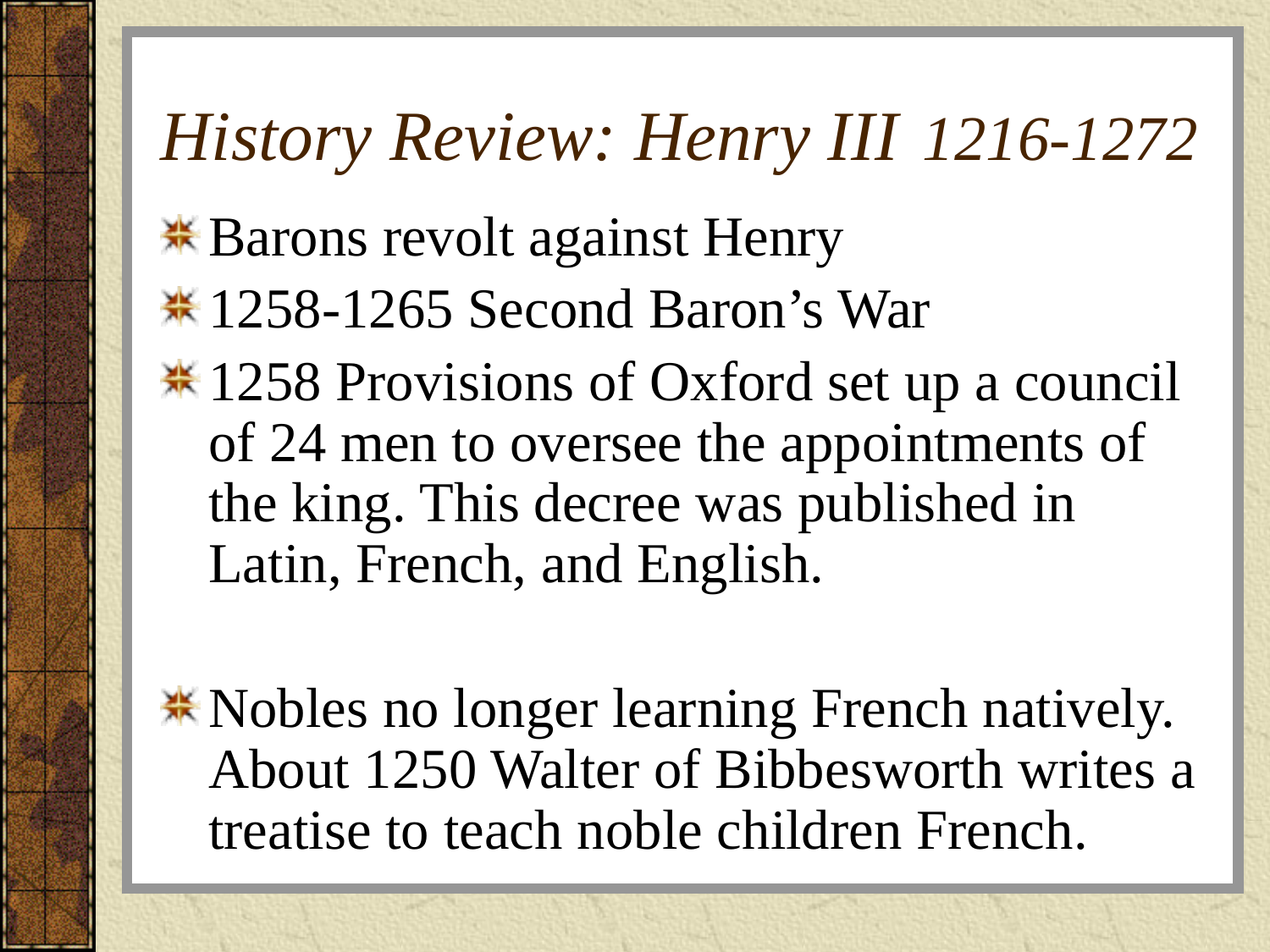

# History Review: Henry III	1216-1272
Barons revolt against Henry
1258-1265 Second Baron’s War
1258 Provisions of Oxford set up a council of 24 men to oversee the appointments of the king. This decree was published in Latin, French, and English.

Nobles no longer learning French natively. About 1250 Walter of Bibbesworth writes a treatise to teach noble children French.